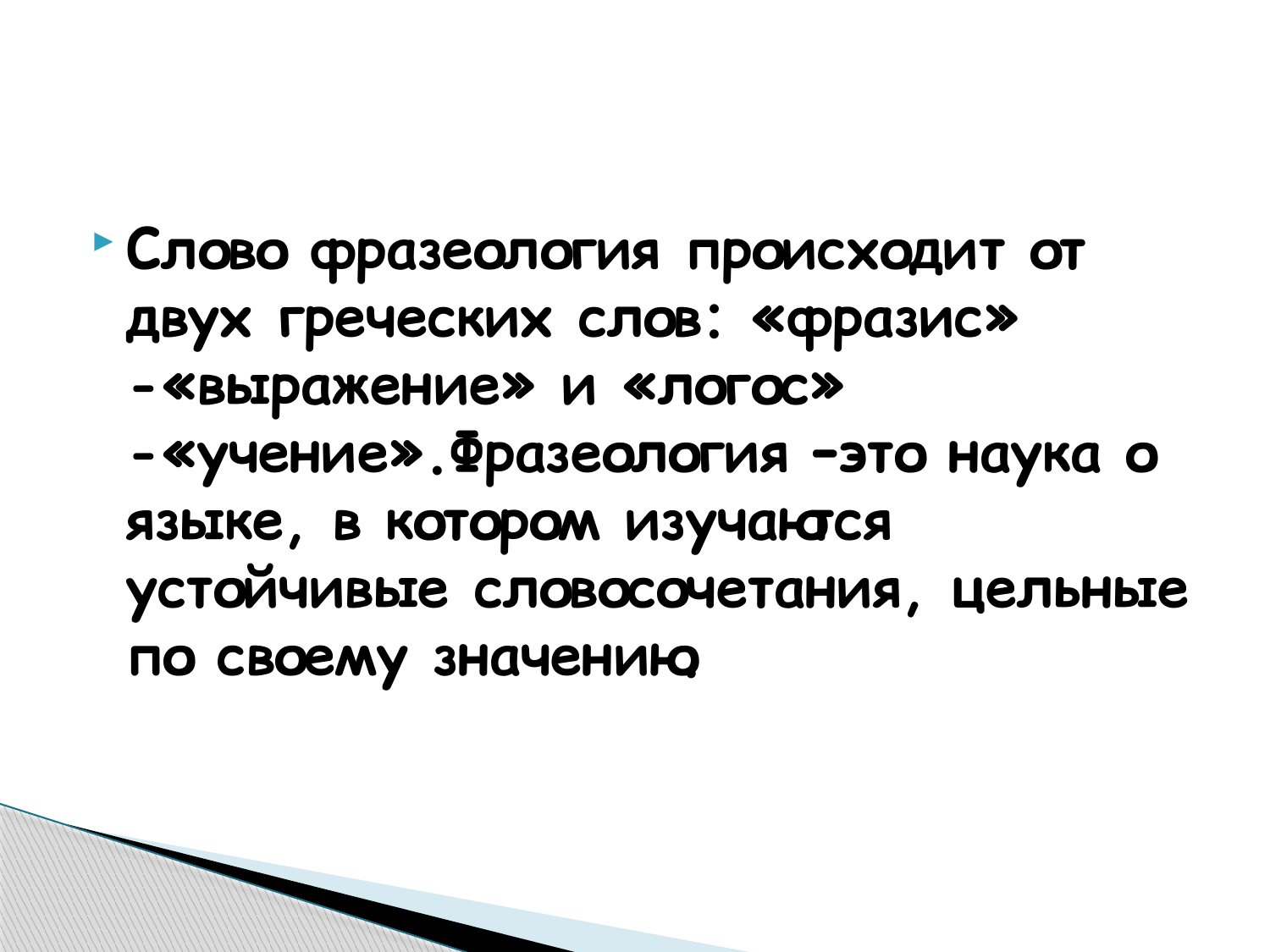

#
Слово фразеология происходит от двух греческих слов: «фразис» -«выражение» и «логос» -«учение».Фразеология –это наука о языке, в котором изучаются устойчивые словосочетания, цельные по своему значению.